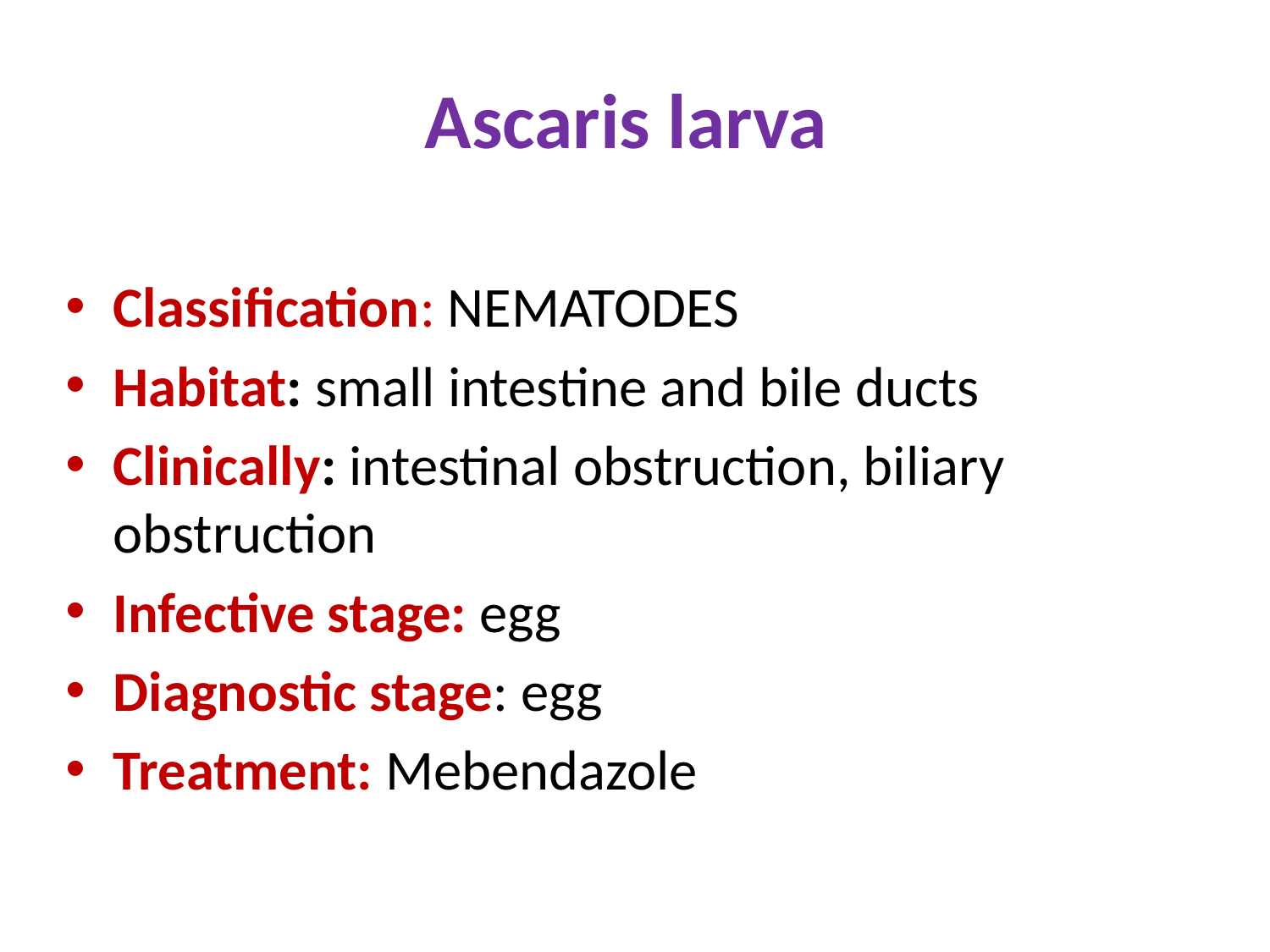

# Ascaris larva
Classification: NEMATODES
Habitat: small intestine and bile ducts
Clinically: intestinal obstruction, biliary obstruction
Infective stage: egg
Diagnostic stage: egg
Treatment: Mebendazole